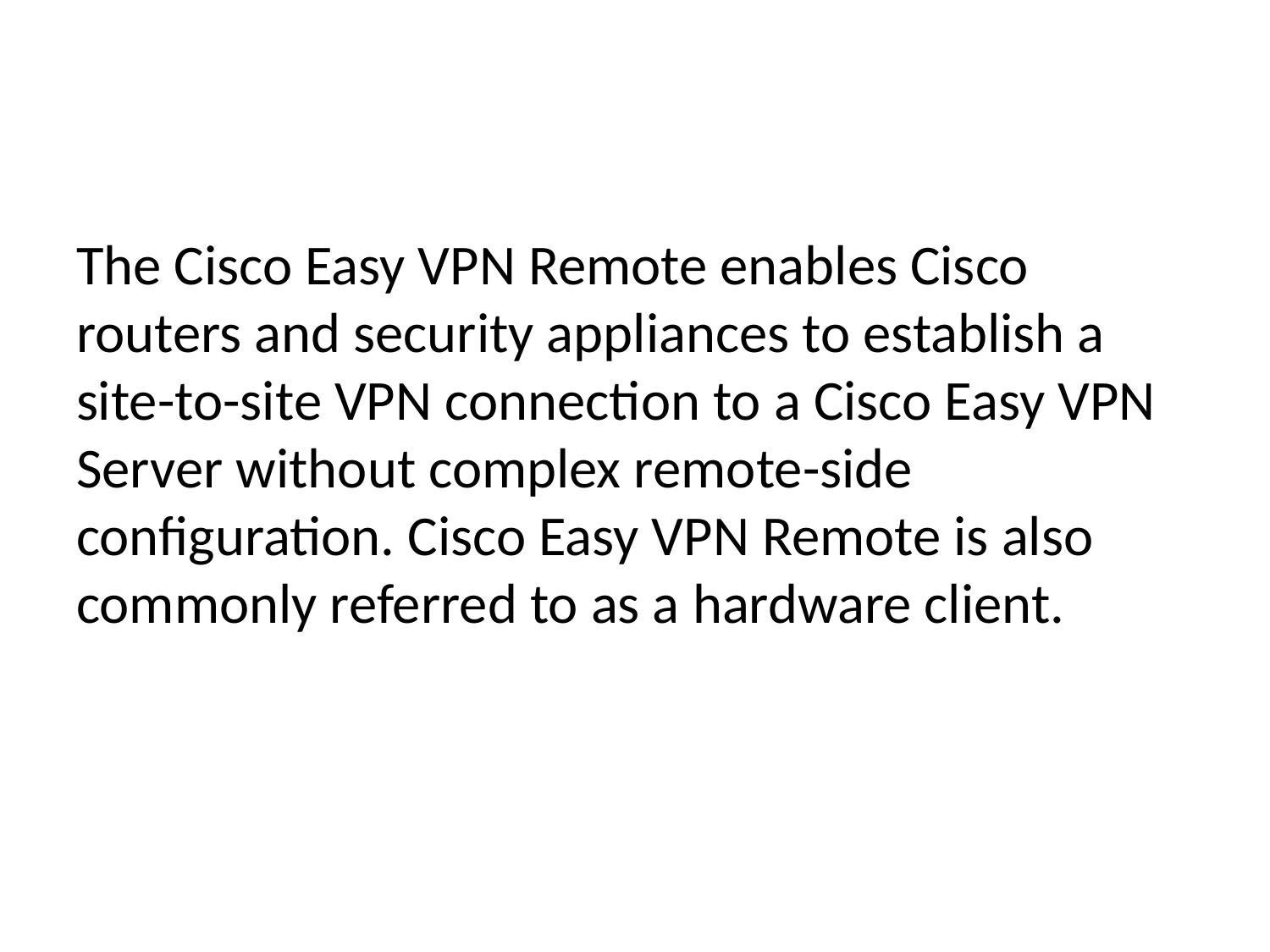

#
The Cisco Easy VPN Remote enables Cisco routers and security appliances to establish a site-to-site VPN connection to a Cisco Easy VPN Server without complex remote-side configuration. Cisco Easy VPN Remote is also commonly referred to as a hardware client.